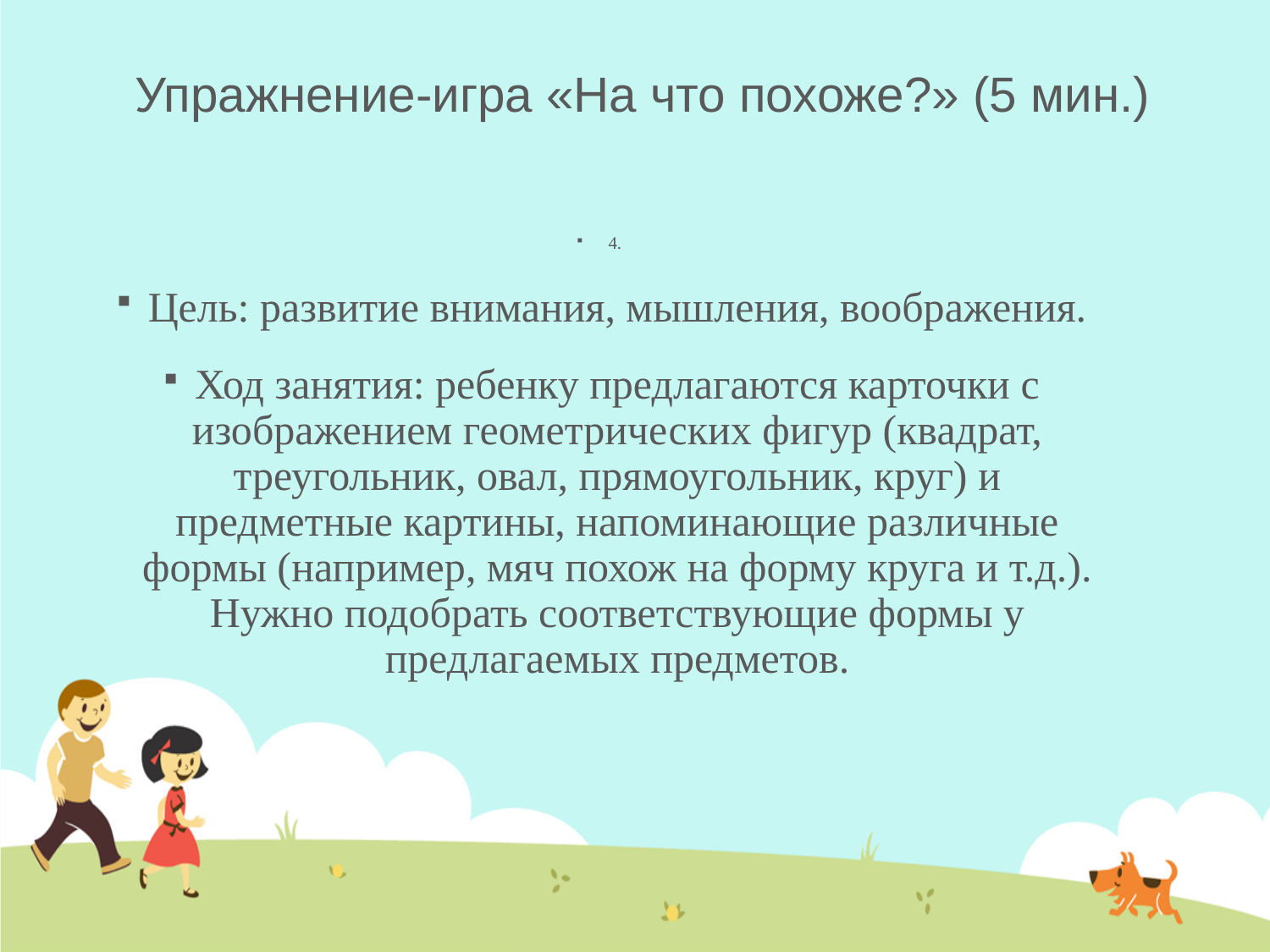

# Упражнение-игра «На что похоже?» (5 мин.)
4.
Цель: развитие внимания, мышления, воображения.
Ход занятия: ребенку предлагаются карточки с изображением геометрических фигур (квадрат, треугольник, овал, прямоугольник, круг) и предметные картины, напоминающие различные формы (например, мяч похож на форму круга и т.д.). Нужно подобрать соответствующие формы у предлагаемых предметов.